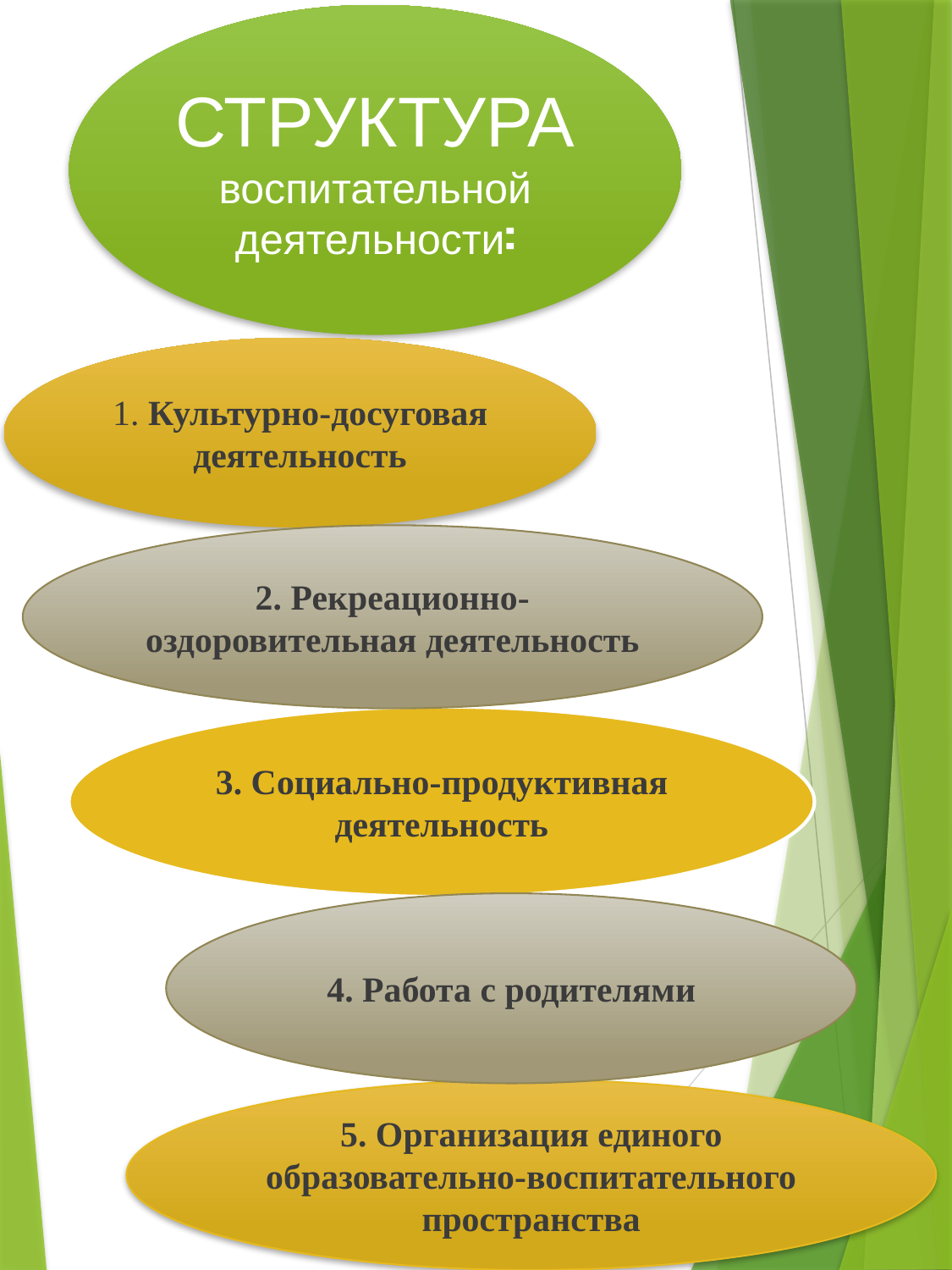

СТРУКТУРА
воспитательной деятельности:
1. Культурно-досуговая деятельность
2. Рекреационно-оздоровительная деятельность
3. Социально-продуктивная деятельность
4. Работа с родителями
5. Организация единого образовательно-воспитательного пространства